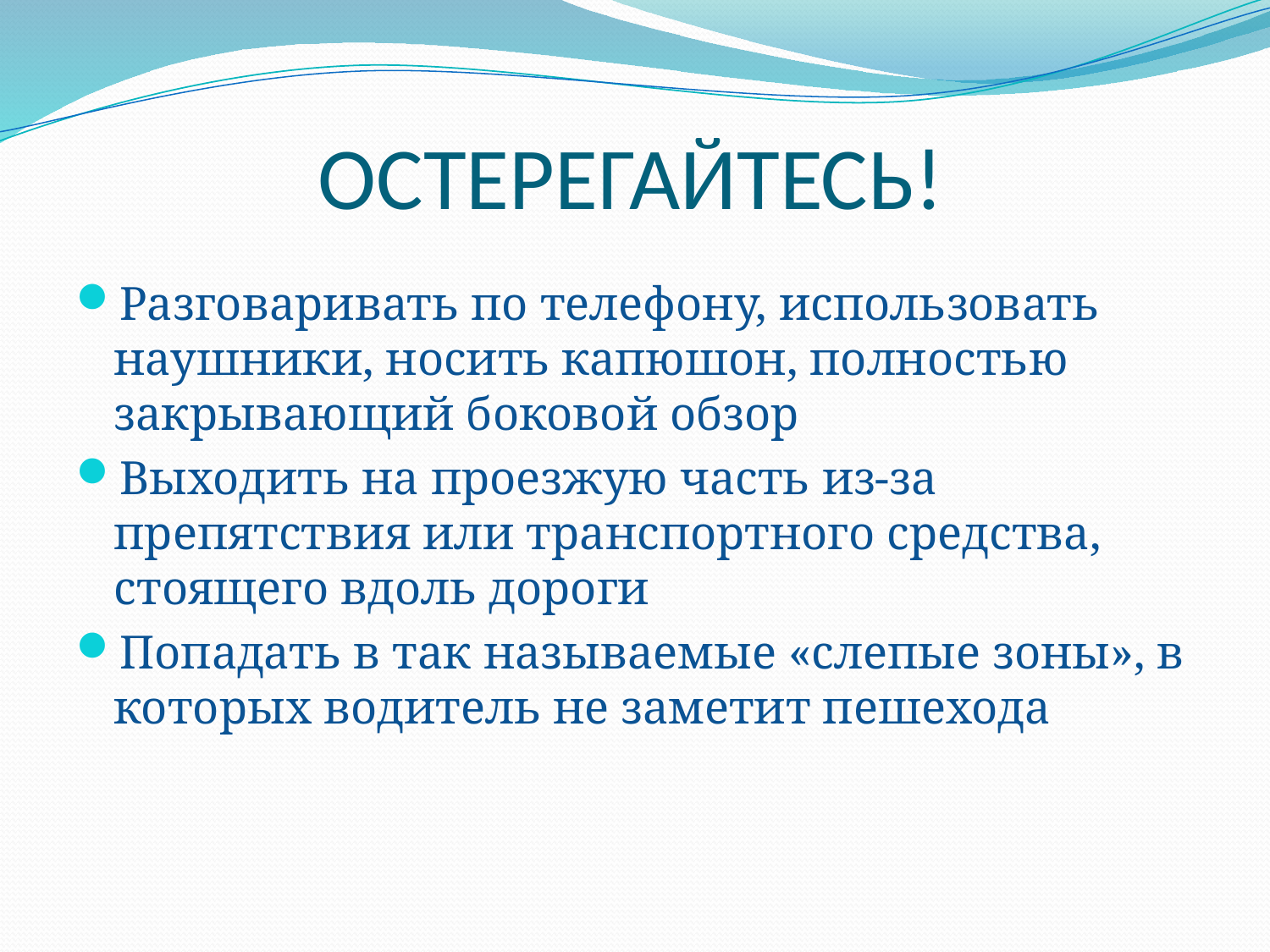

# ОСТЕРЕГАЙТЕСЬ!
Разговаривать по телефону, использовать наушники, носить капюшон, полностью закрывающий боковой обзор
Выходить на проезжую часть из-за препятствия или транспортного средства, стоящего вдоль дороги
Попадать в так называемые «слепые зоны», в которых водитель не заметит пешехода